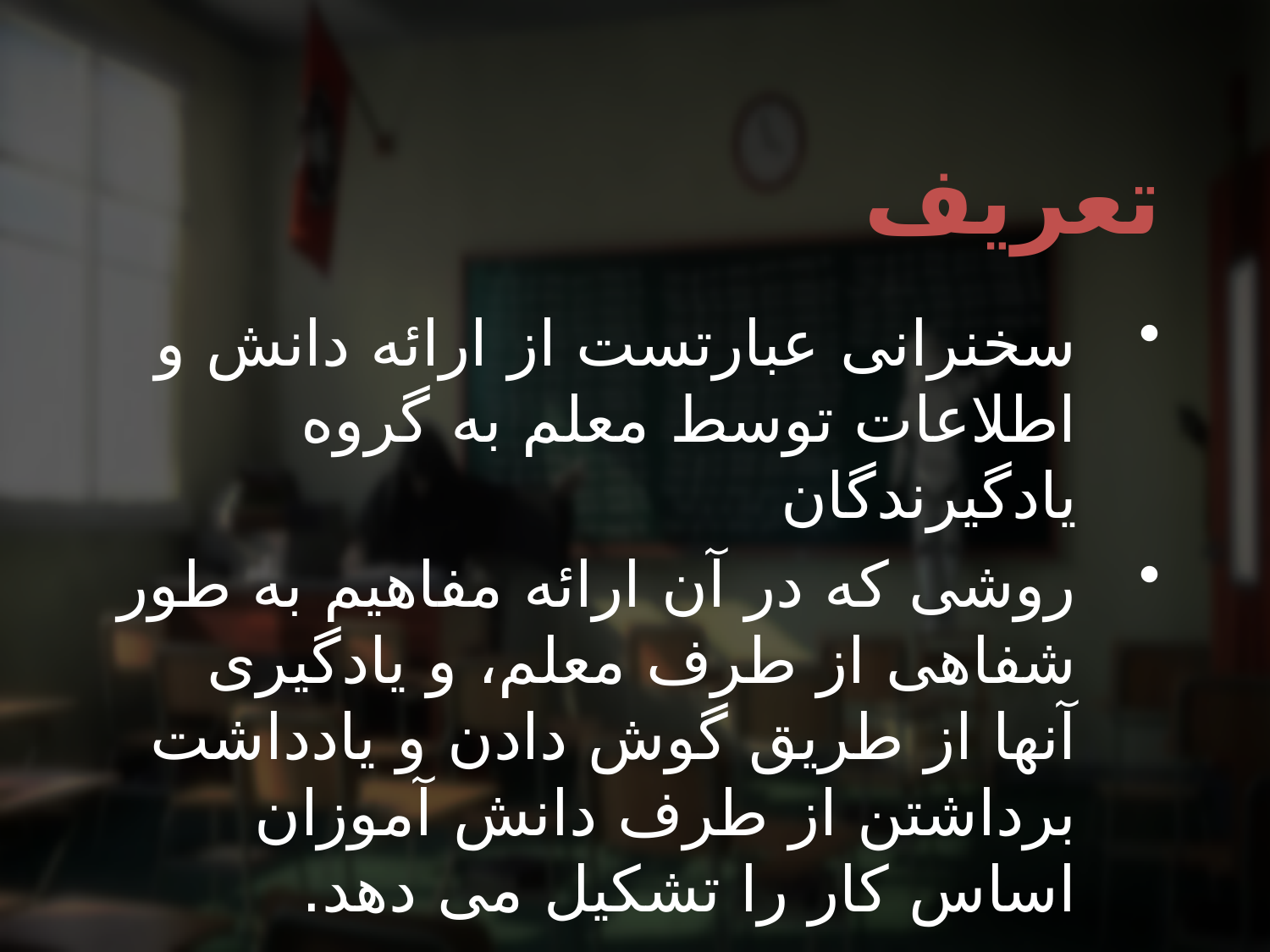

# تعریف
سخنرانی عبارتست از ارائه دانش و اطلاعات توسط معلم به گروه یادگیرندگان
روشی که در آن ارائه مفاهیم به طور شفاهی از طرف معلم، و یادگیری آنها از طریق گوش دادن و یادداشت برداشتن از طرف دانش آموزان اساس کار را تشکیل می دهد.